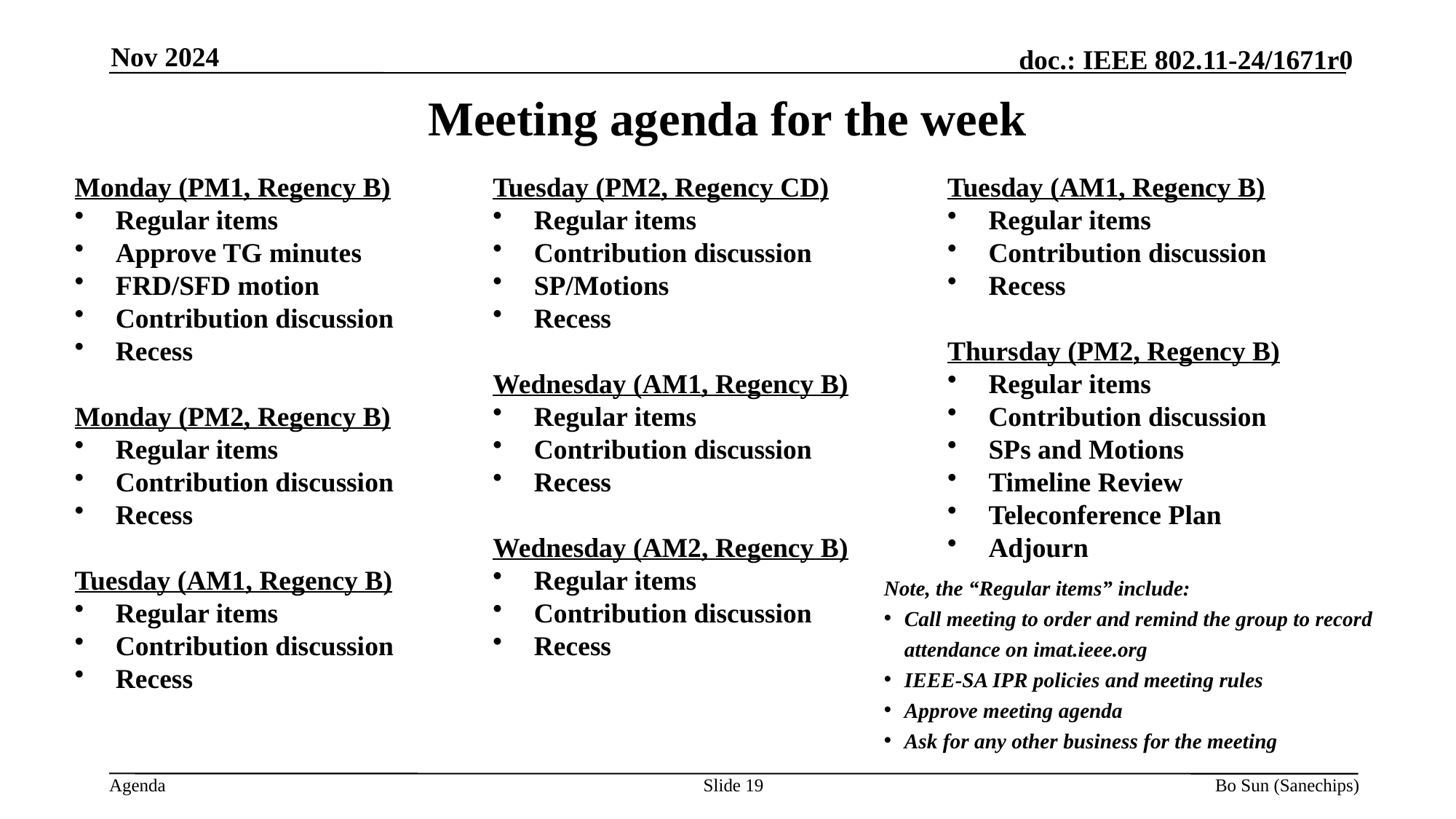

Nov 2024
# Meeting agenda for the week
Monday (PM1, Regency B)
Regular items
Approve TG minutes
FRD/SFD motion
Contribution discussion
Recess

Monday (PM2, Regency B)
Regular items
Contribution discussion
Recess

Tuesday (AM1, Regency B)
Regular items
Contribution discussion
Recess

Tuesday (PM2, Regency CD)
Regular items
Contribution discussion
SP/Motions
Recess

Wednesday (AM1, Regency B)
Regular items
Contribution discussion
Recess

Wednesday (AM2, Regency B)
Regular items
Contribution discussion
Recess

Tuesday (AM1, Regency B)
Regular items
Contribution discussion
Recess

Thursday (PM2, Regency B)
Regular items
Contribution discussion
SPs and Motions
Timeline Review
Teleconference Plan
Adjourn
Note, the “Regular items” include:
Call meeting to order and remind the group to record attendance on imat.ieee.org
IEEE-SA IPR policies and meeting rules
Approve meeting agenda
Ask for any other business for the meeting
Slide 19
Bo Sun (Sanechips)